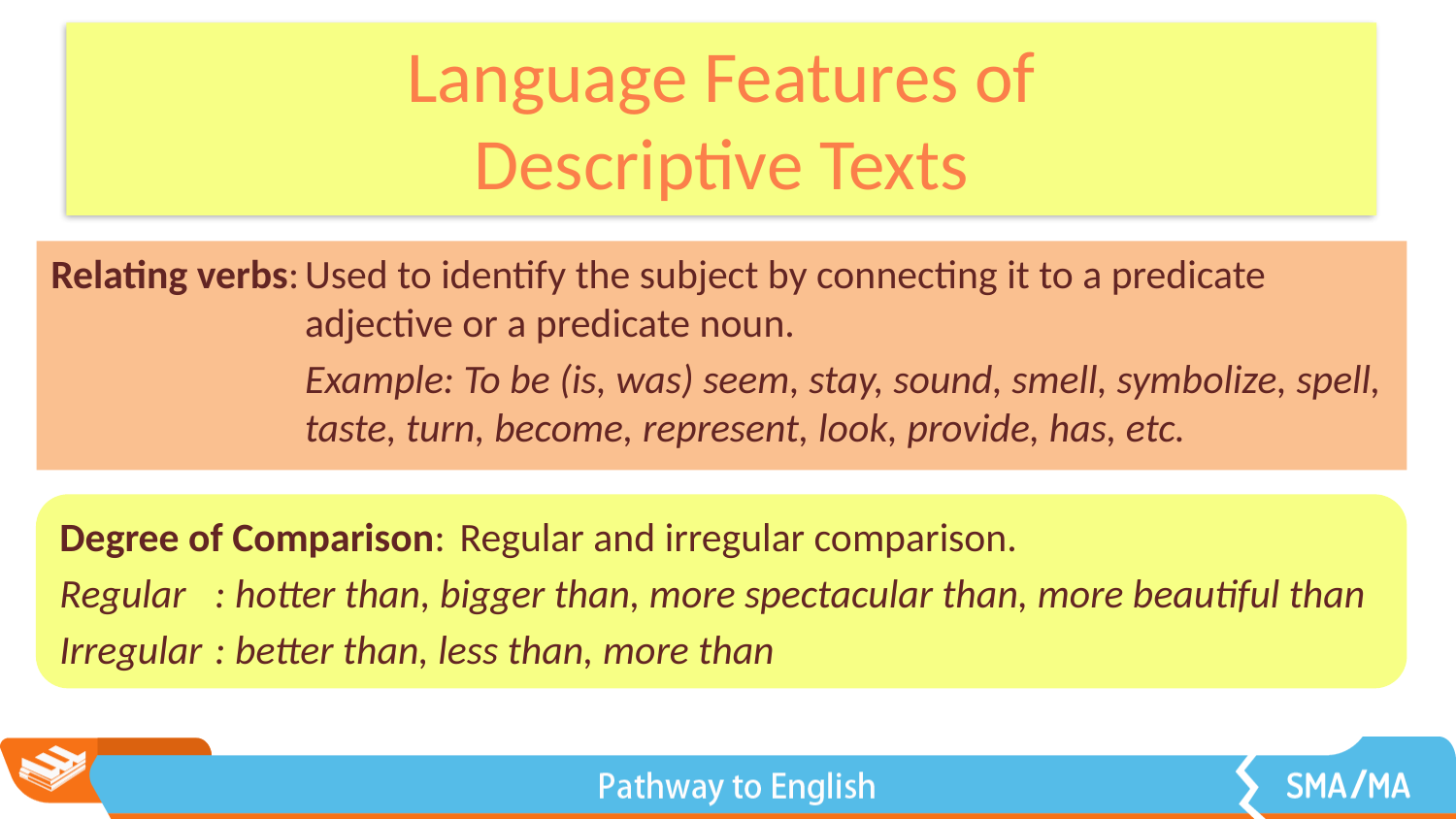

# Language Features of Descriptive Texts
Relating verbs:	Used to identify the subject by connecting it to a predicate adjective or a predicate noun.
Example: To be (is, was) seem, stay, sound, smell, symbolize, spell, taste, turn, become, represent, look, provide, has, etc.
Degree of Comparison:	Regular and irregular comparison.
Regular	: hotter than, bigger than, more spectacular than, more beautiful than
Irregular	: better than, less than, more than